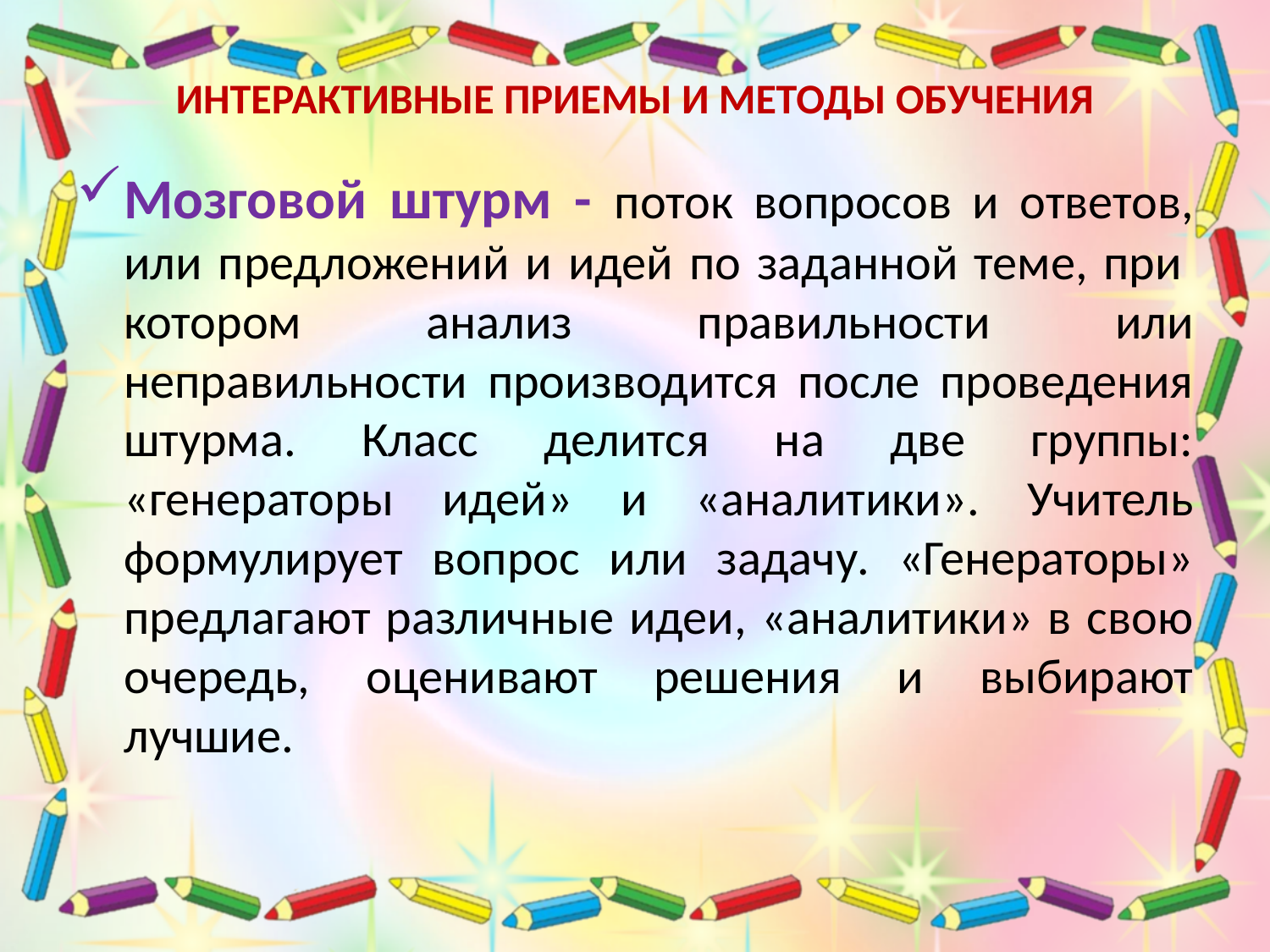

# Интерактивные приемы и методы обучения
Мозговой штурм - поток вопросов и ответов, или предложений и идей по заданной теме, при  котором анализ правильности или неправильности производится после проведения штурма. Класс делится на две группы: «генераторы идей» и «аналитики». Учитель формулирует вопрос или задачу. «Генераторы» предлагают различные идеи, «аналитики» в свою очередь, оценивают решения и выбирают лучшие.